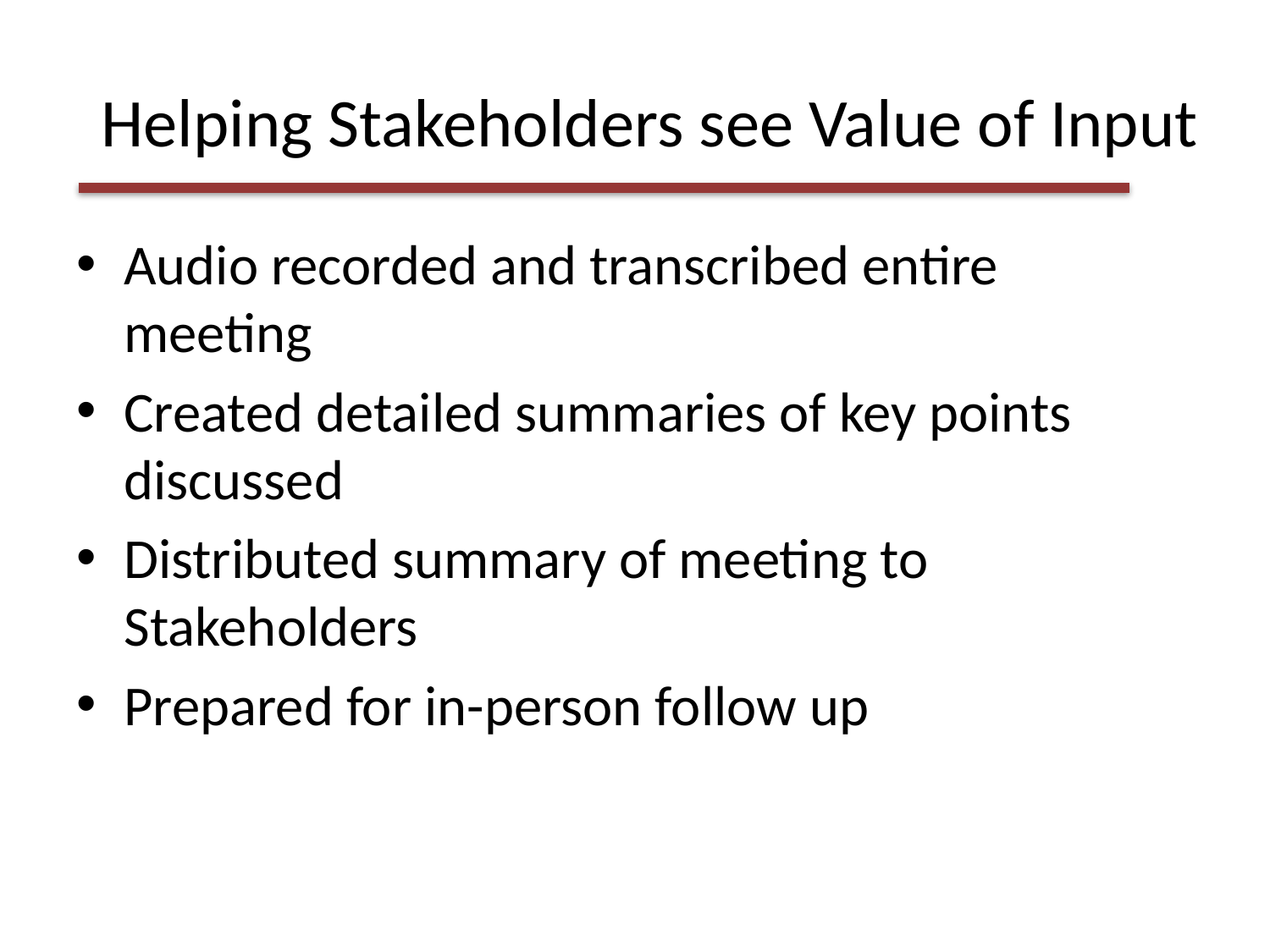

# Helping Stakeholders see Value of Input
Audio recorded and transcribed entire meeting
Created detailed summaries of key points discussed
Distributed summary of meeting to Stakeholders
Prepared for in-person follow up